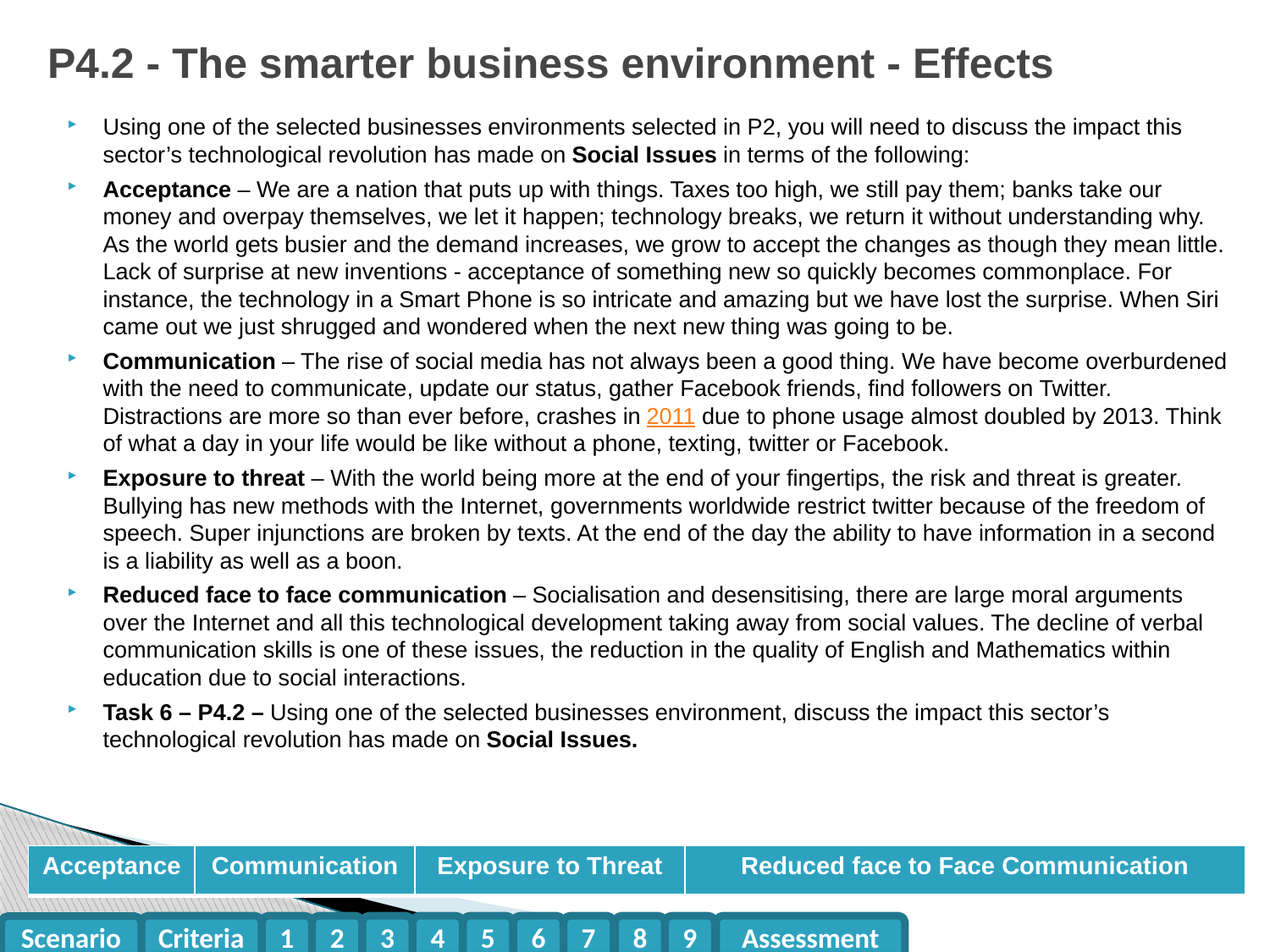

# P4.2 - The smarter business environment - Effects
Using one of the selected businesses environments selected in P2, you will need to discuss the impact this sector’s technological revolution has made on Social Issues in terms of the following:
Acceptance – We are a nation that puts up with things. Taxes too high, we still pay them; banks take our money and overpay themselves, we let it happen; technology breaks, we return it without understanding why. As the world gets busier and the demand increases, we grow to accept the changes as though they mean little. Lack of surprise at new inventions - acceptance of something new so quickly becomes commonplace. For instance, the technology in a Smart Phone is so intricate and amazing but we have lost the surprise. When Siri came out we just shrugged and wondered when the next new thing was going to be.
Communication – The rise of social media has not always been a good thing. We have become overburdened with the need to communicate, update our status, gather Facebook friends, find followers on Twitter. Distractions are more so than ever before, crashes in 2011 due to phone usage almost doubled by 2013. Think of what a day in your life would be like without a phone, texting, twitter or Facebook.
Exposure to threat – With the world being more at the end of your fingertips, the risk and threat is greater. Bullying has new methods with the Internet, governments worldwide restrict twitter because of the freedom of speech. Super injunctions are broken by texts. At the end of the day the ability to have information in a second is a liability as well as a boon.
Reduced face to face communication – Socialisation and desensitising, there are large moral arguments over the Internet and all this technological development taking away from social values. The decline of verbal communication skills is one of these issues, the reduction in the quality of English and Mathematics within education due to social interactions.
Task 6 – P4.2 – Using one of the selected businesses environment, discuss the impact this sector’s technological revolution has made on Social Issues.

| Acceptance | Communication | Exposure to Threat | Reduced face to Face Communication |
| --- | --- | --- | --- |